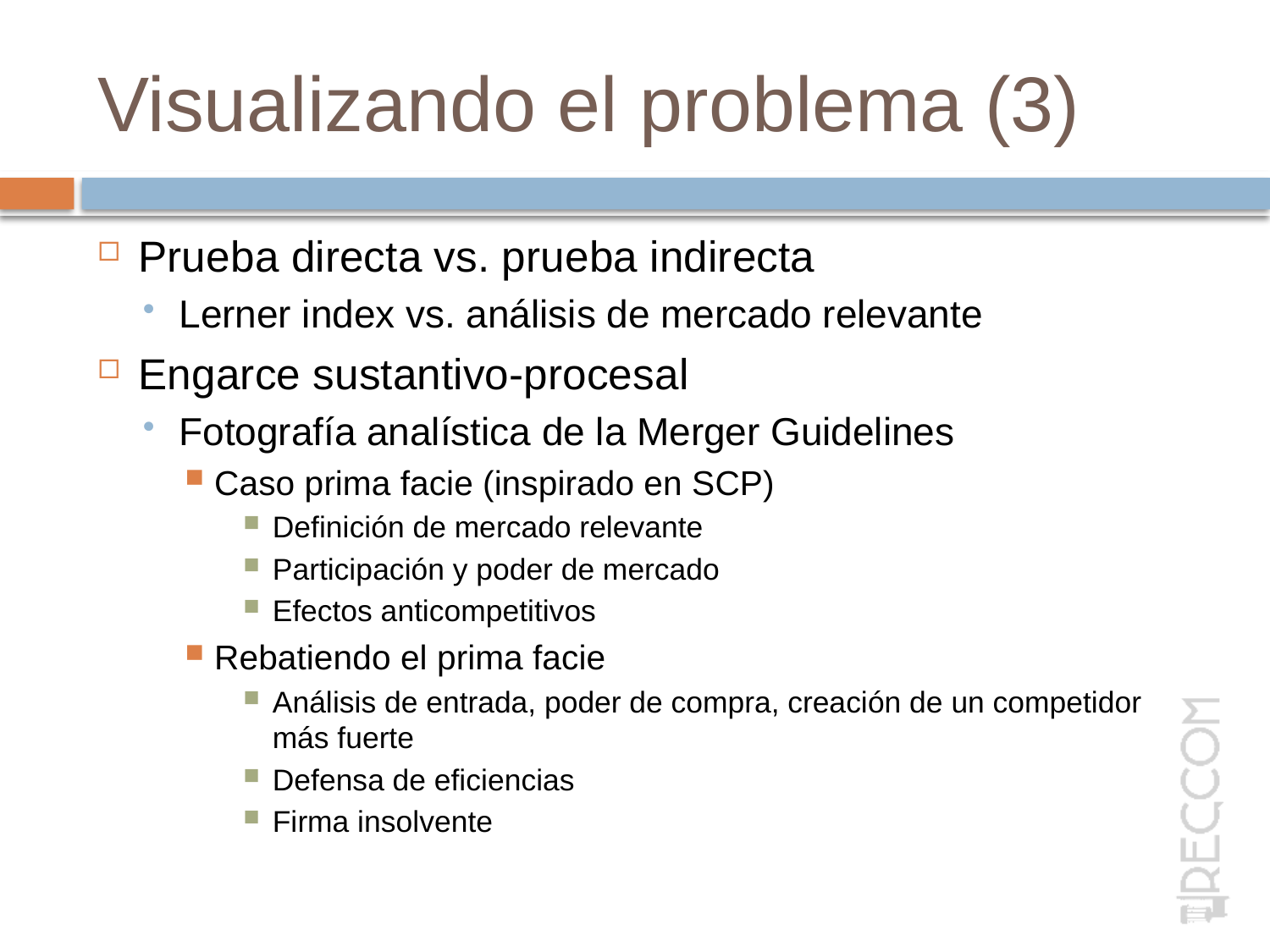

# Visualizando el problema (3)
Prueba directa vs. prueba indirecta
Lerner index vs. análisis de mercado relevante
Engarce sustantivo-procesal
Fotografía analística de la Merger Guidelines
Caso prima facie (inspirado en SCP)
Definición de mercado relevante
Participación y poder de mercado
Efectos anticompetitivos
Rebatiendo el prima facie
Análisis de entrada, poder de compra, creación de un competidor más fuerte
Defensa de eficiencias
Firma insolvente